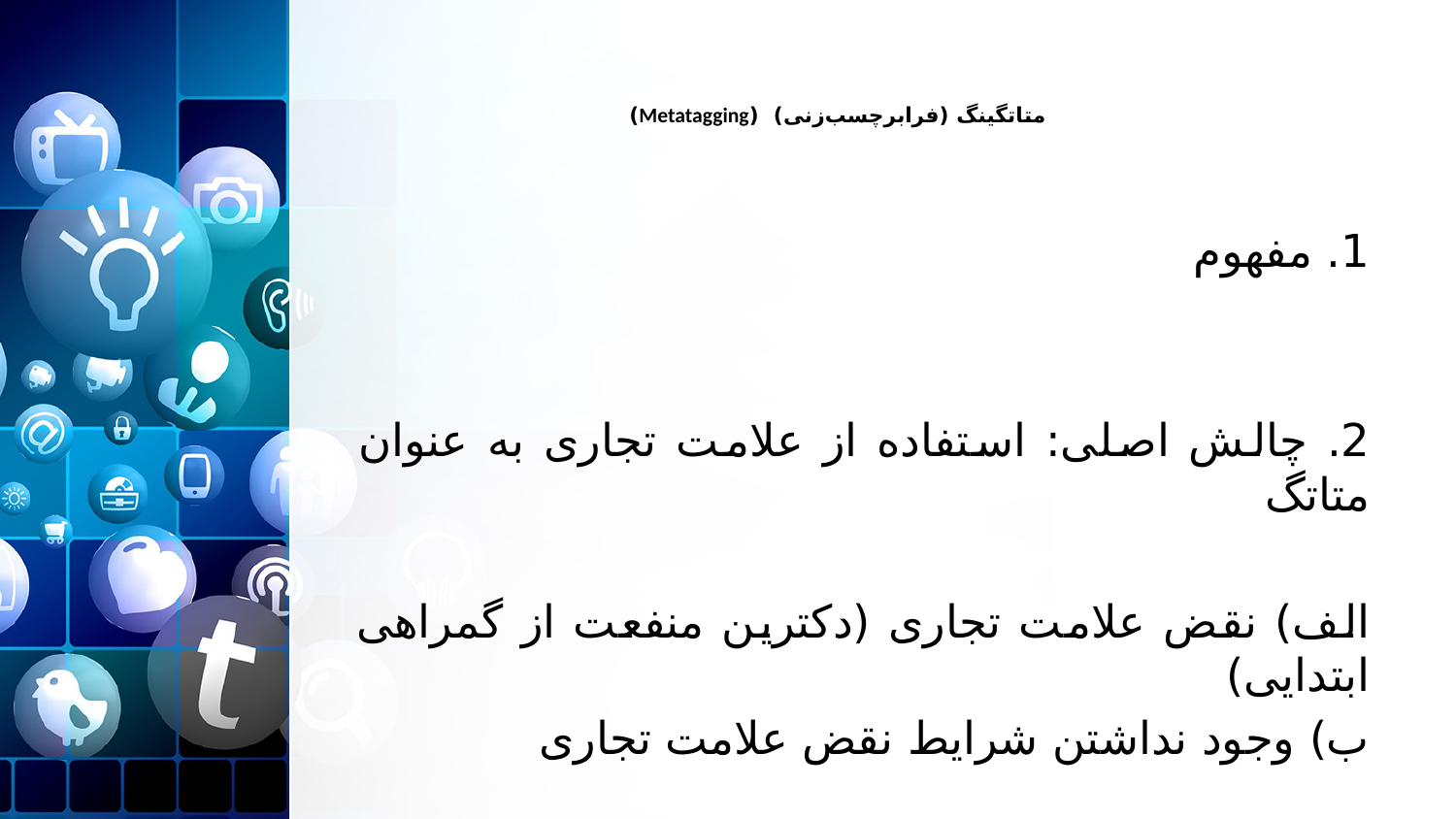

# متاتگینگ (فرابرچسب‌زنی)  (Metatagging)
1. مفهوم

2. چالش اصلی: استفاده از علامت تجاری به عنوان متاتگ

الف) نقض علامت تجاری (دکترین منفعت از گمراهی ابتدایی)
ب) وجود نداشتن شرایط نقض علامت تجاری